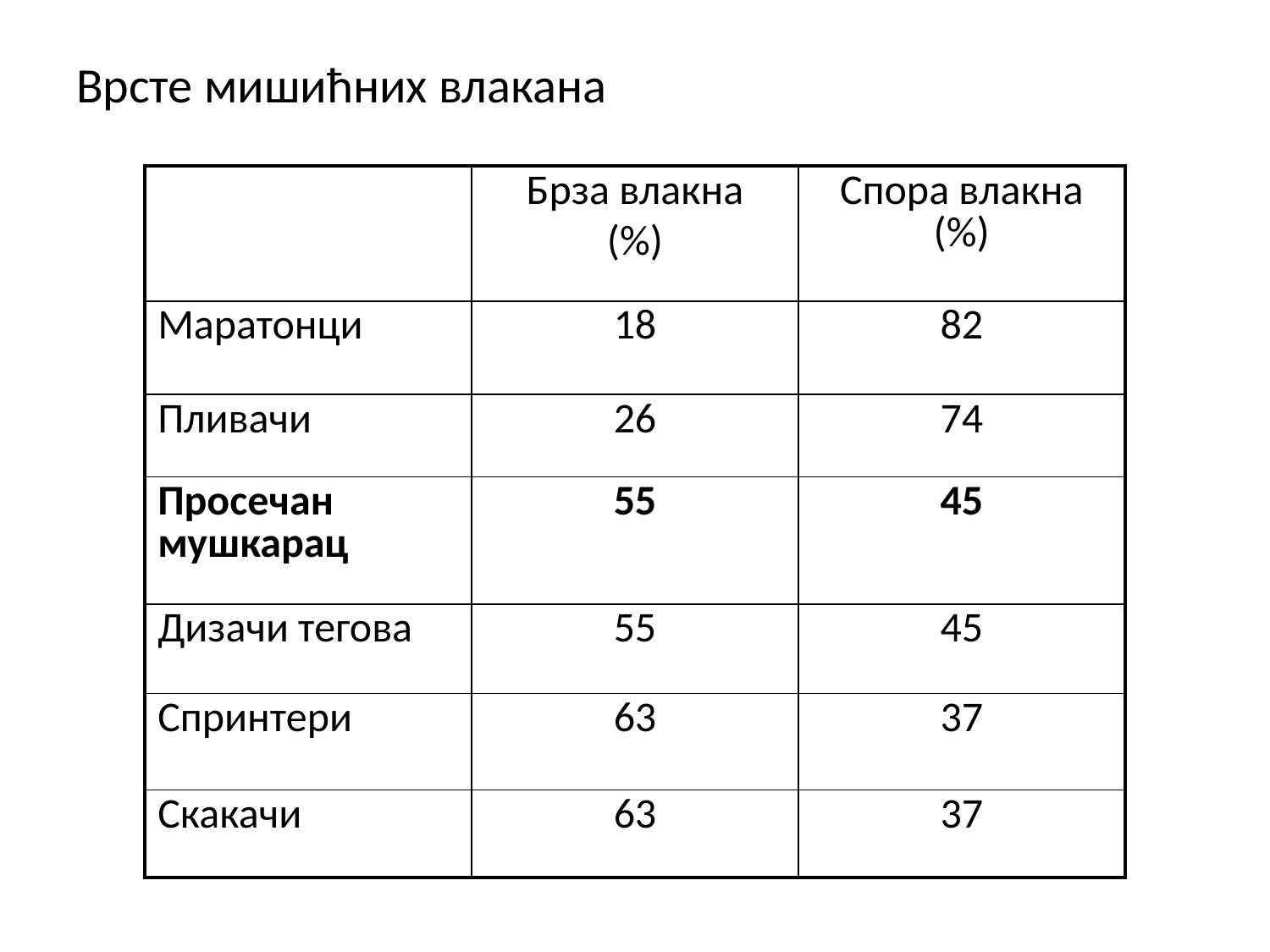

# Врсте мишићних влакана
|  | Брза влакна (%) | Спора влакна (%) |
| --- | --- | --- |
| Маратонци | 18 | 82 |
| Пливачи | 26 | 74 |
| Просечан мушкарaц | 55 | 45 |
| Дизачи тегова | 55 | 45 |
| Спринтери | 63 | 37 |
| Скакачи | 63 | 37 |